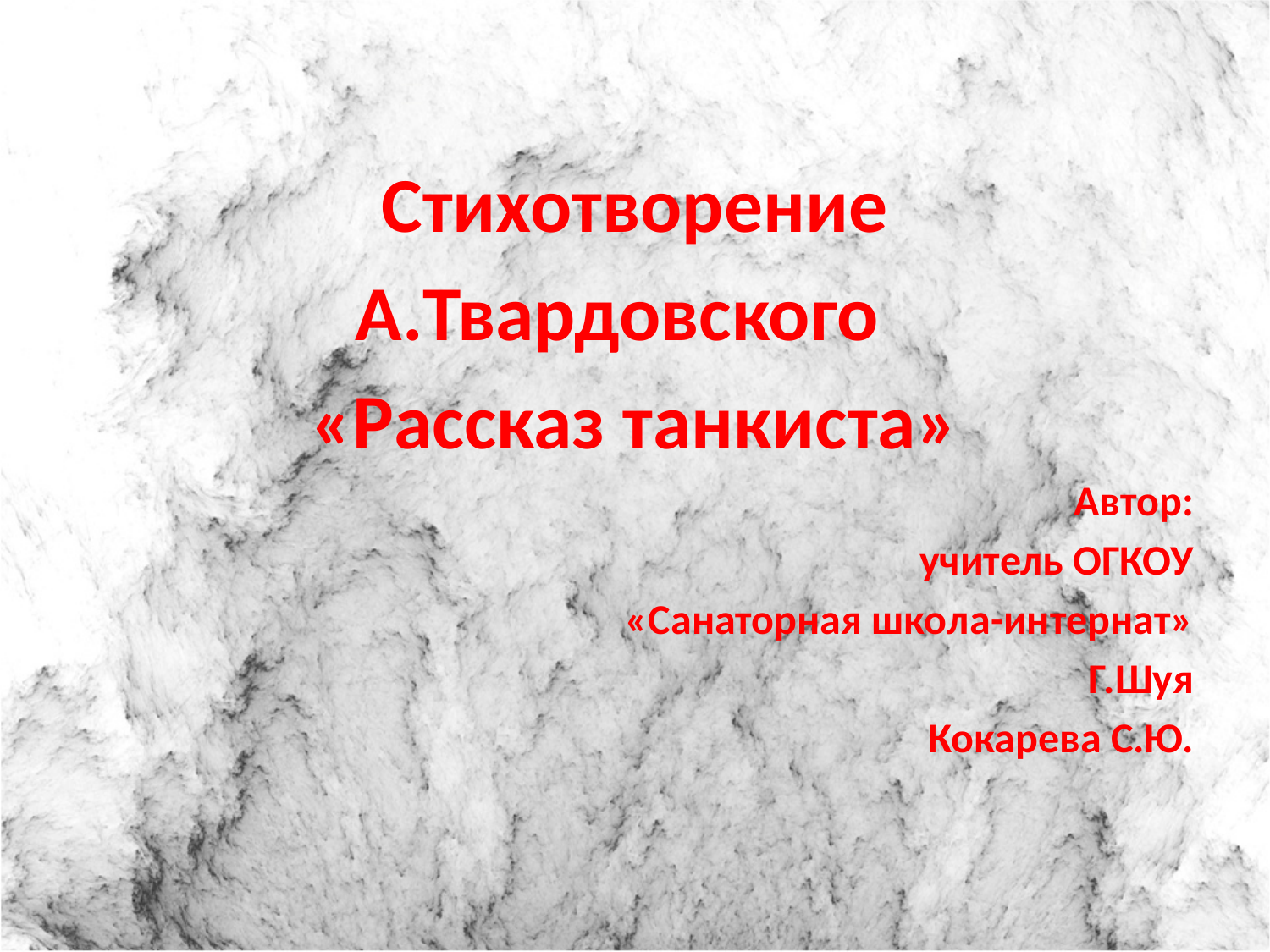

#

Стихотворение
А.Твардовского
«Рассказ танкиста»
Автор:
учитель ОГКОУ
 «Санаторная школа-интернат»
Г.Шуя
Кокарева С.Ю.